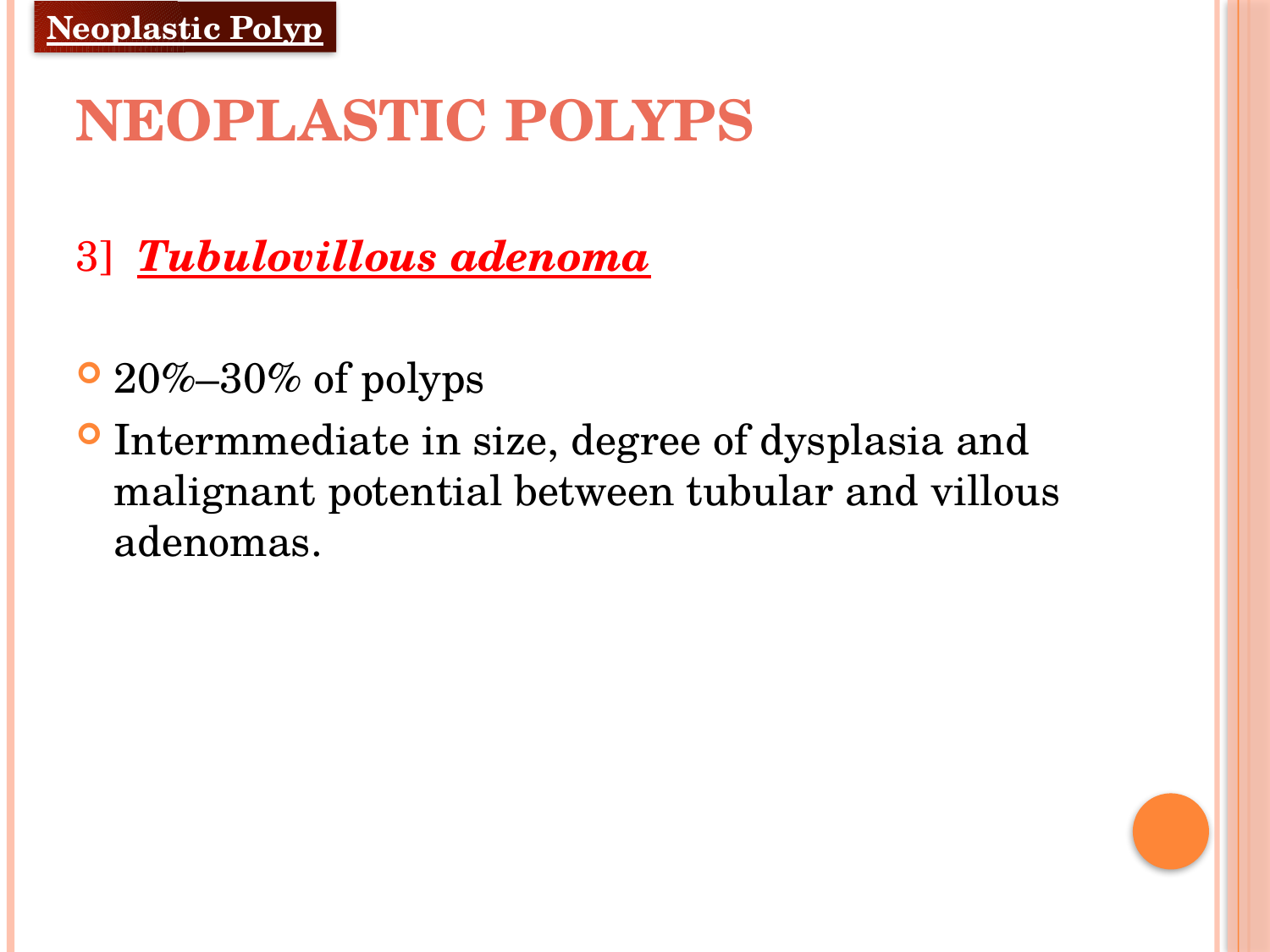

Neoplastic Polyp
# Neoplastic Polyps
3]  Tubulovillous adenoma

20%–30% of polyps
Intermmediate in size, degree of dysplasia and malignant potential between tubular and villous adenomas.